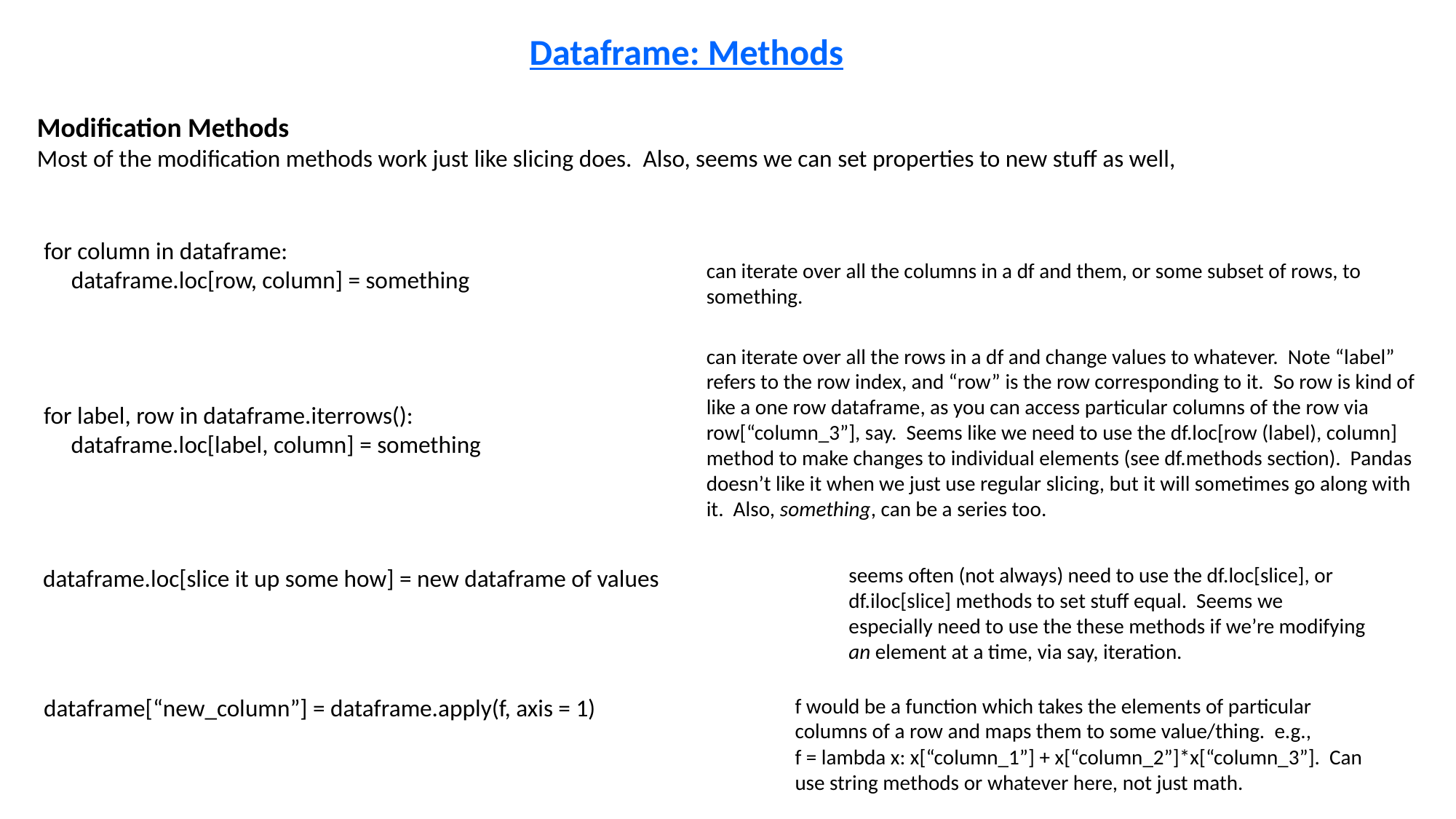

Dataframe: Methods
Modification Methods
Most of the modification methods work just like slicing does.  Also, seems we can set properties to new stuff as well,
for column in dataframe:
     dataframe.loc[row, column] = something
can iterate over all the columns in a df and them, or some subset of rows, to something.
can iterate over all the rows in a df and change values to whatever.  Note “label” refers to the row index, and “row” is the row corresponding to it.  So row is kind of like a one row dataframe, as you can access particular columns of the row via row[“column_3”], say.  Seems like we need to use the df.loc[row (label), column] method to make changes to individual elements (see df.methods section).  Pandas doesn’t like it when we just use regular slicing, but it will sometimes go along with it.  Also, something, can be a series too.
for label, row in dataframe.iterrows():
     dataframe.loc[label, column] = something
seems often (not always) need to use the df.loc[slice], or df.iloc[slice] methods to set stuff equal.  Seems we especially need to use the these methods if we’re modifying an element at a time, via say, iteration.
dataframe.loc[slice it up some how] = new dataframe of values
dataframe[“new_column”] = dataframe.apply(f, axis = 1)
f would be a function which takes the elements of particular columns of a row and maps them to some value/thing.  e.g.,
f = lambda x: x[“column_1”] + x[“column_2”]*x[“column_3”].  Can use string methods or whatever here, not just math.